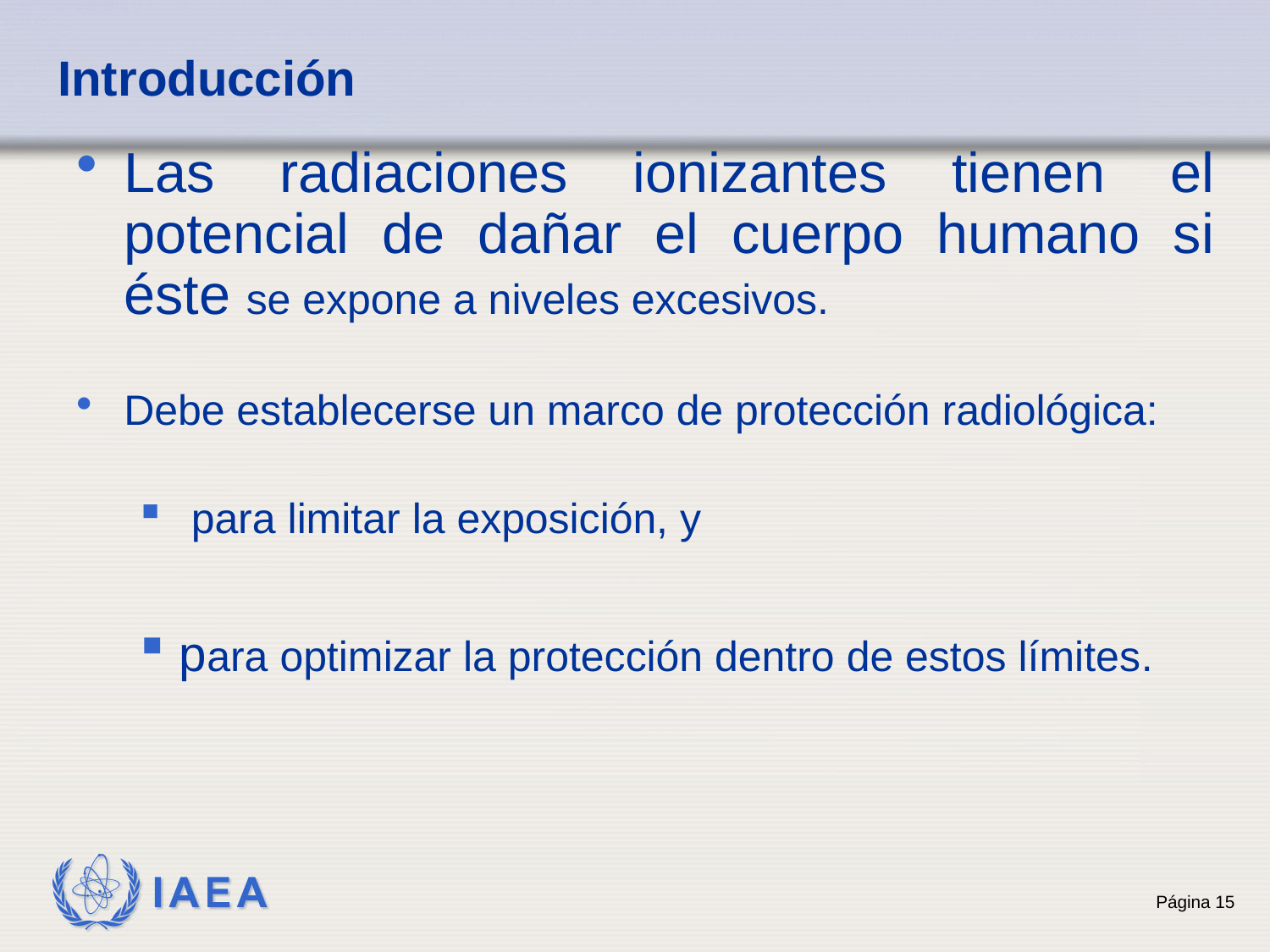

# Introducción
Las radiaciones ionizantes tienen el potencial de dañar el cuerpo humano si éste se expone a niveles excesivos.

Debe establecerse un marco de protección radiológica:

 para limitar la exposición, y

para optimizar la protección dentro de estos límites.
15